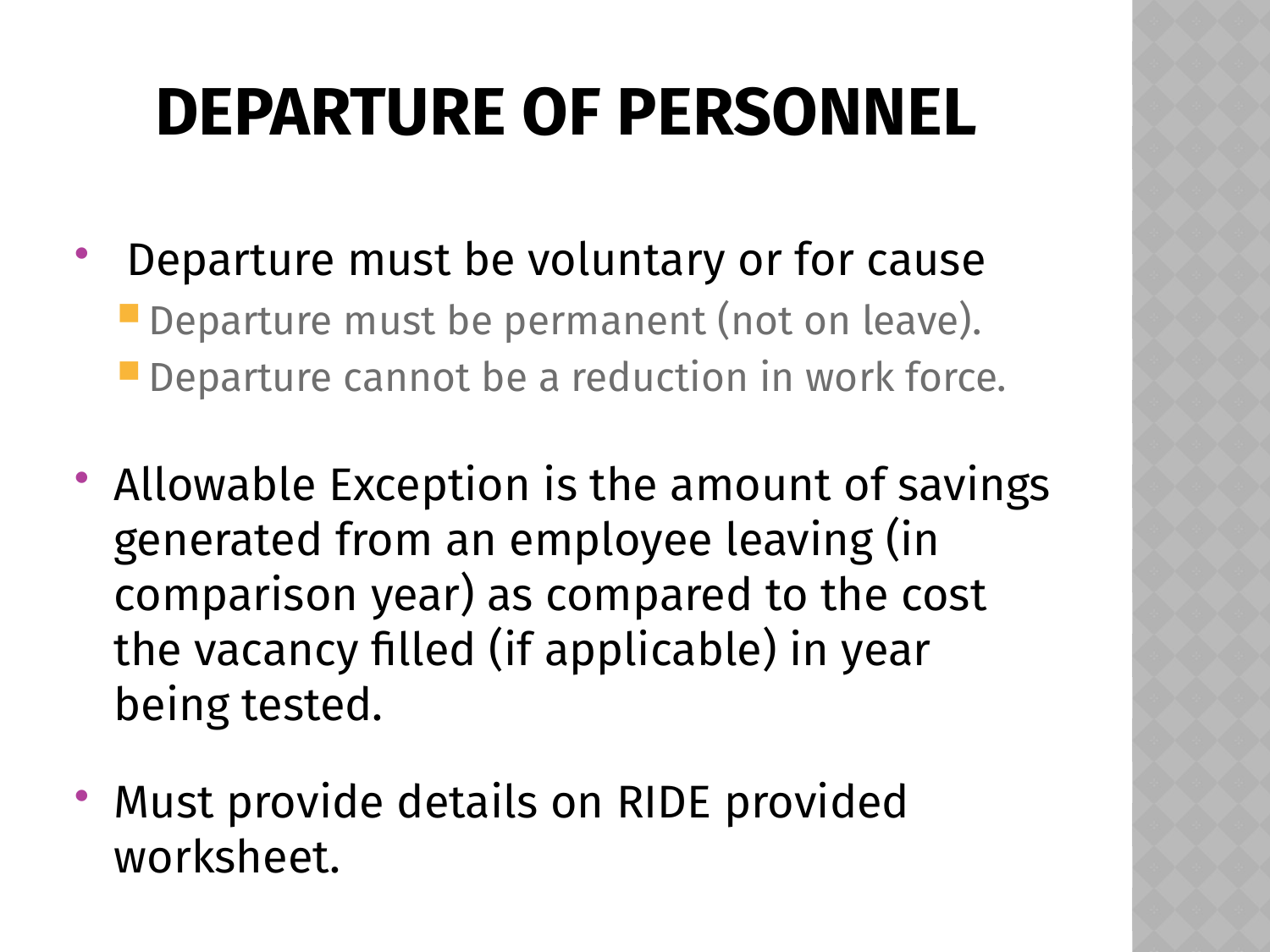

# Departure of personnel
 Departure must be voluntary or for cause
Departure must be permanent (not on leave).
Departure cannot be a reduction in work force.

Allowable Exception is the amount of savings generated from an employee leaving (in comparison year) as compared to the cost the vacancy filled (if applicable) in year being tested.

Must provide details on RIDE provided worksheet.